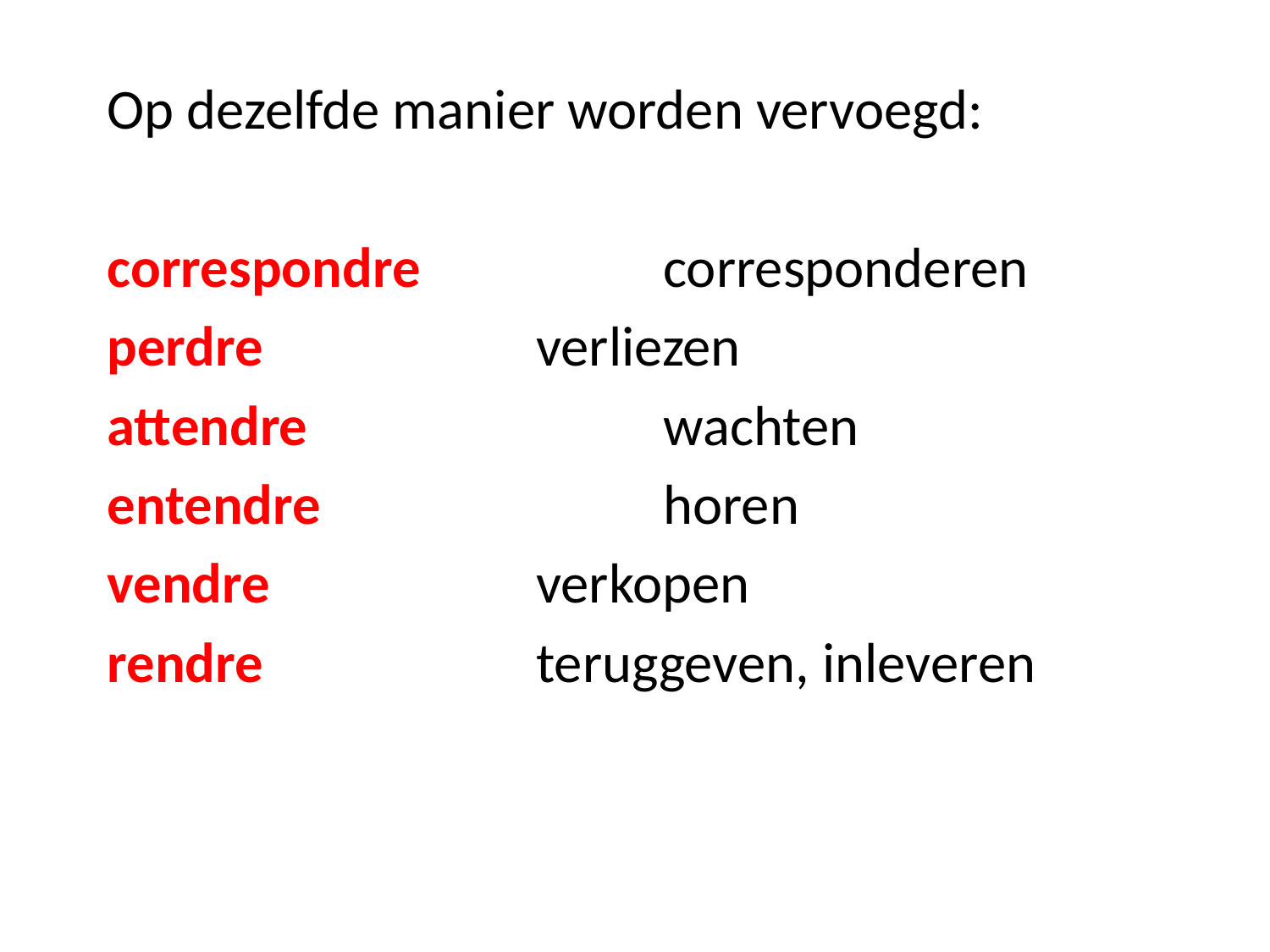

Op dezelfde manier worden vervoegd:

correspondre		corresponderen
perdre			verliezen
attendre			wachten
entendre			horen
vendre			verkopen
rendre			teruggeven, inleveren